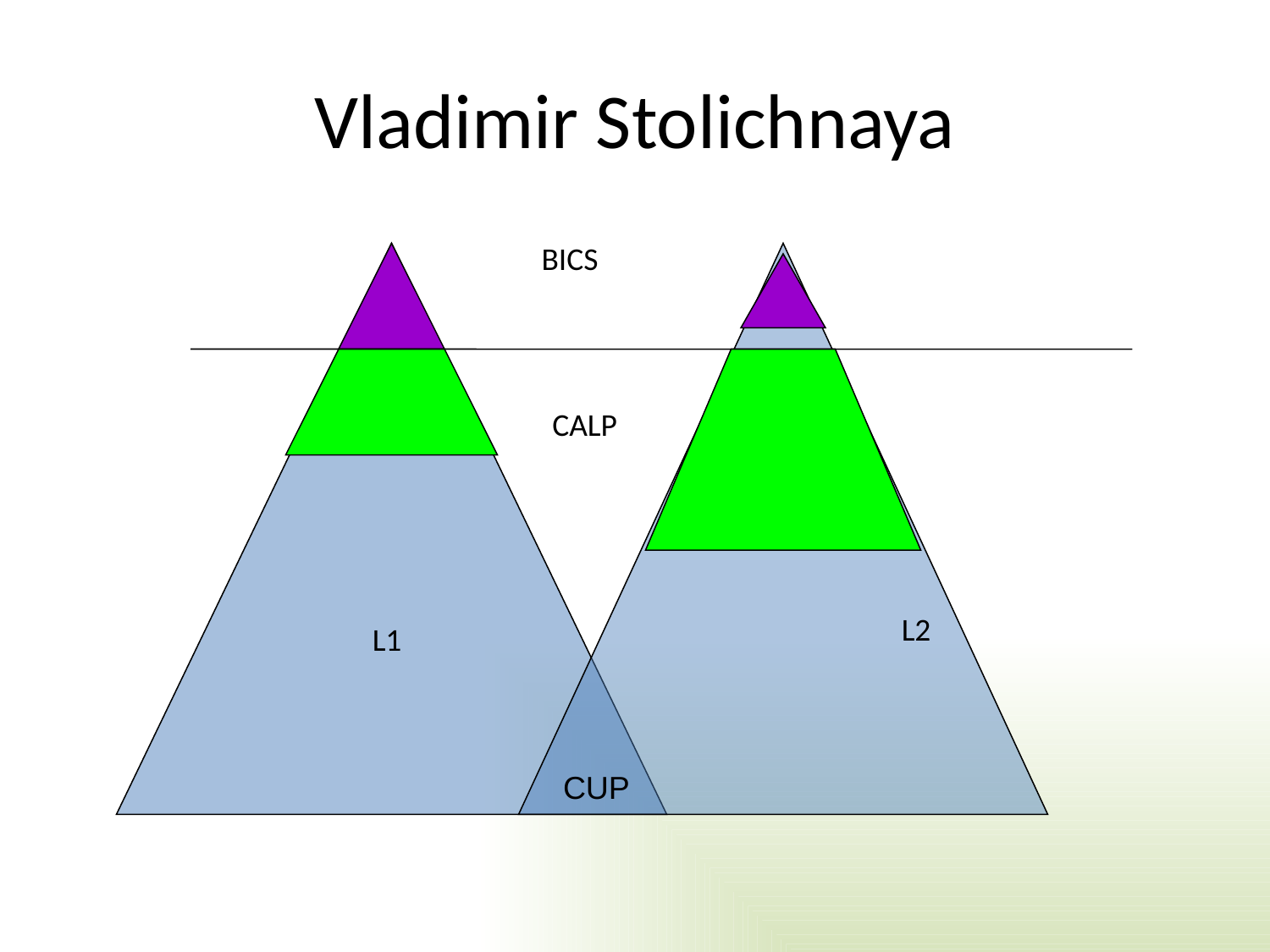

Vladimir Stolichnaya
BICS

CALP
L2
L1
CUP